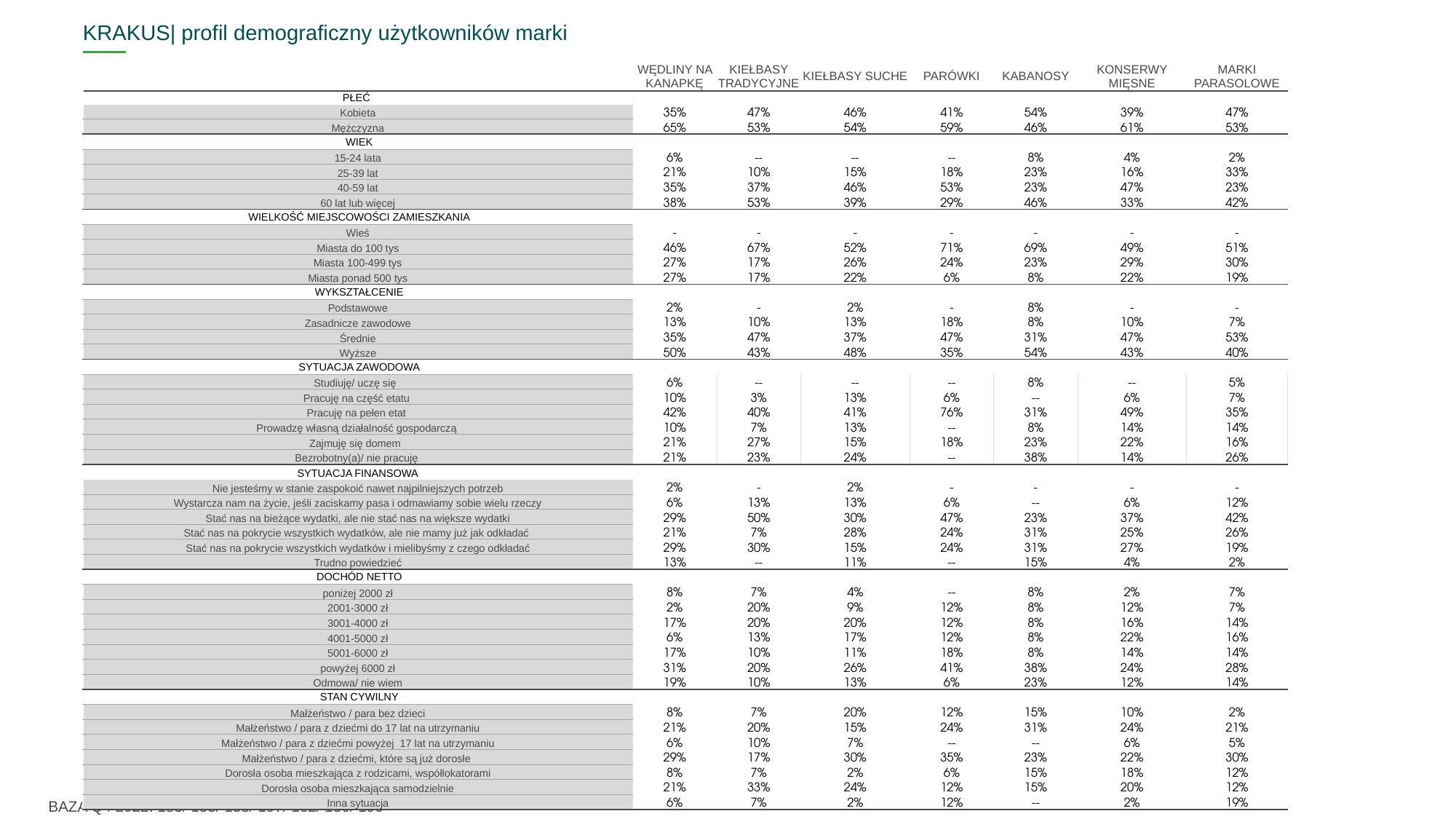

KRAKUS| profil demograficzny użytkowników marki
| ^TAB2^ | WĘDLINY NA KANAPKĘ | KIEŁBASY TRADYCYJNE | KIEŁBASY SUCHE | PARÓWKI | KABANOSY | KONSERWY MIĘSNE | MARKI PARASOLOWE |
| --- | --- | --- | --- | --- | --- | --- | --- |
| PŁEĆ |  |  |  |  |  |  |  |
| Kobieta | 35% | 47% | 46% | 41% | 54% | 39% | 47% |
| Mężczyzna | 65% | 53% | 54% | 59% | 46% | 61% | 53% |
| WIEK |  |  |  |  |  |  |  |
| 15-24 lata | 6% | -- | -- | -- | 8% | 4% | 2% |
| 25-39 lat | 21% | 10% | 15% | 18% | 23% | 16% | 33% |
| 40-59 lat | 35% | 37% | 46% | 53% | 23% | 47% | 23% |
| 60 lat lub więcej | 38% | 53% | 39% | 29% | 46% | 33% | 42% |
| WIELKOŚĆ MIEJSCOWOŚCI ZAMIESZKANIA |  |  |  |  |  |  |  |
| Wieś | - | - | - | - | - | - | - |
| Miasta do 100 tys | 46% | 67% | 52% | 71% | 69% | 49% | 51% |
| Miasta 100-499 tys | 27% | 17% | 26% | 24% | 23% | 29% | 30% |
| Miasta ponad 500 tys | 27% | 17% | 22% | 6% | 8% | 22% | 19% |
| WYKSZTAŁCENIE |  |  |  |  |  |  |  |
| Podstawowe | 2% | - | 2% | - | 8% | - | - |
| Zasadnicze zawodowe | 13% | 10% | 13% | 18% | 8% | 10% | 7% |
| Średnie | 35% | 47% | 37% | 47% | 31% | 47% | 53% |
| Wyższe | 50% | 43% | 48% | 35% | 54% | 43% | 40% |
| SYTUACJA ZAWODOWA |  |  |  |  |  |  |  |
| Studiuję/ uczę się | 6% | -- | -- | -- | 8% | -- | 5% |
| Pracuję na część etatu | 10% | 3% | 13% | 6% | -- | 6% | 7% |
| Pracuję na pełen etat | 42% | 40% | 41% | 76% | 31% | 49% | 35% |
| Prowadzę własną działalność gospodarczą | 10% | 7% | 13% | -- | 8% | 14% | 14% |
| Zajmuję się domem | 21% | 27% | 15% | 18% | 23% | 22% | 16% |
| Bezrobotny(a)/ nie pracuję | 21% | 23% | 24% | -- | 38% | 14% | 26% |
| SYTUACJA FINANSOWA |  |  |  |  |  |  |  |
| Nie jesteśmy w stanie zaspokoić nawet najpilniejszych potrzeb | 2% | - | 2% | - | - | - | - |
| Wystarcza nam na życie, jeśli zaciskamy pasa i odmawiamy sobie wielu rzeczy | 6% | 13% | 13% | 6% | -- | 6% | 12% |
| Stać nas na bieżące wydatki, ale nie stać nas na większe wydatki | 29% | 50% | 30% | 47% | 23% | 37% | 42% |
| Stać nas na pokrycie wszystkich wydatków, ale nie mamy już jak odkładać | 21% | 7% | 28% | 24% | 31% | 25% | 26% |
| Stać nas na pokrycie wszystkich wydatków i mielibyśmy z czego odkładać | 29% | 30% | 15% | 24% | 31% | 27% | 19% |
| Trudno powiedzieć | 13% | -- | 11% | -- | 15% | 4% | 2% |
| DOCHÓD NETTO |  |  |  |  |  |  |  |
| poniżej 2000 zł | 8% | 7% | 4% | -- | 8% | 2% | 7% |
| 2001-3000 zł | 2% | 20% | 9% | 12% | 8% | 12% | 7% |
| 3001-4000 zł | 17% | 20% | 20% | 12% | 8% | 16% | 14% |
| 4001-5000 zł | 6% | 13% | 17% | 12% | 8% | 22% | 16% |
| 5001-6000 zł | 17% | 10% | 11% | 18% | 8% | 14% | 14% |
| powyżej 6000 zł | 31% | 20% | 26% | 41% | 38% | 24% | 28% |
| Odmowa/ nie wiem | 19% | 10% | 13% | 6% | 23% | 12% | 14% |
| STAN CYWILNY |  |  |  |  |  |  |  |
| Małżeństwo / para bez dzieci | 8% | 7% | 20% | 12% | 15% | 10% | 2% |
| Małżeństwo / para z dziećmi do 17 lat na utrzymaniu | 21% | 20% | 15% | 24% | 31% | 24% | 21% |
| Małżeństwo / para z dziećmi powyżej 17 lat na utrzymaniu | 6% | 10% | 7% | -- | -- | 6% | 5% |
| Małżeństwo / para z dziećmi, które są już dorosłe | 29% | 17% | 30% | 35% | 23% | 22% | 30% |
| Dorosła osoba mieszkająca z rodzicami, współlokatorami | 8% | 7% | 2% | 6% | 15% | 18% | 12% |
| Dorosła osoba mieszkająca samodzielnie | 21% | 33% | 24% | 12% | 15% | 20% | 12% |
| Inna sytuacja | 6% | 7% | 2% | 12% | -- | 2% | 19% |
BAZA Q4 2022: 183/ 155/ 158/ 197/ 162/ 130/ 196